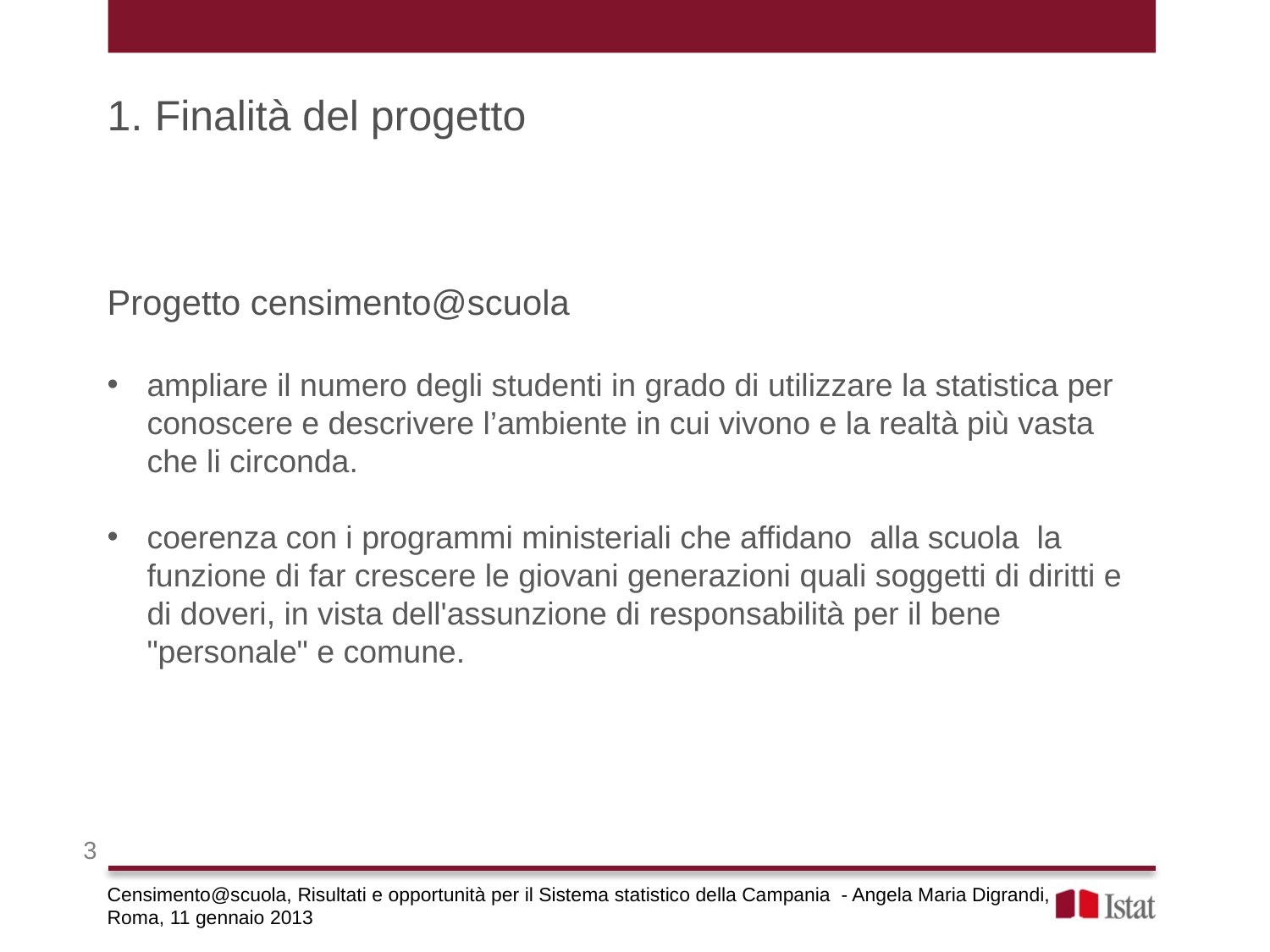

Finalità del progetto
Progetto censimento@scuola

ampliare il numero degli studenti in grado di utilizzare la statistica per conoscere e descrivere l’ambiente in cui vivono e la realtà più vasta che li circonda.

coerenza con i programmi ministeriali che affidano  alla scuola  la funzione di far crescere le giovani generazioni quali soggetti di diritti e di doveri, in vista dell'assunzione di responsabilità per il bene "personale" e comune.

3
Censimento@scuola, Risultati e opportunità per il Sistema statistico della Campania  - Angela Maria Digrandi, Roma, 11 gennaio 2013